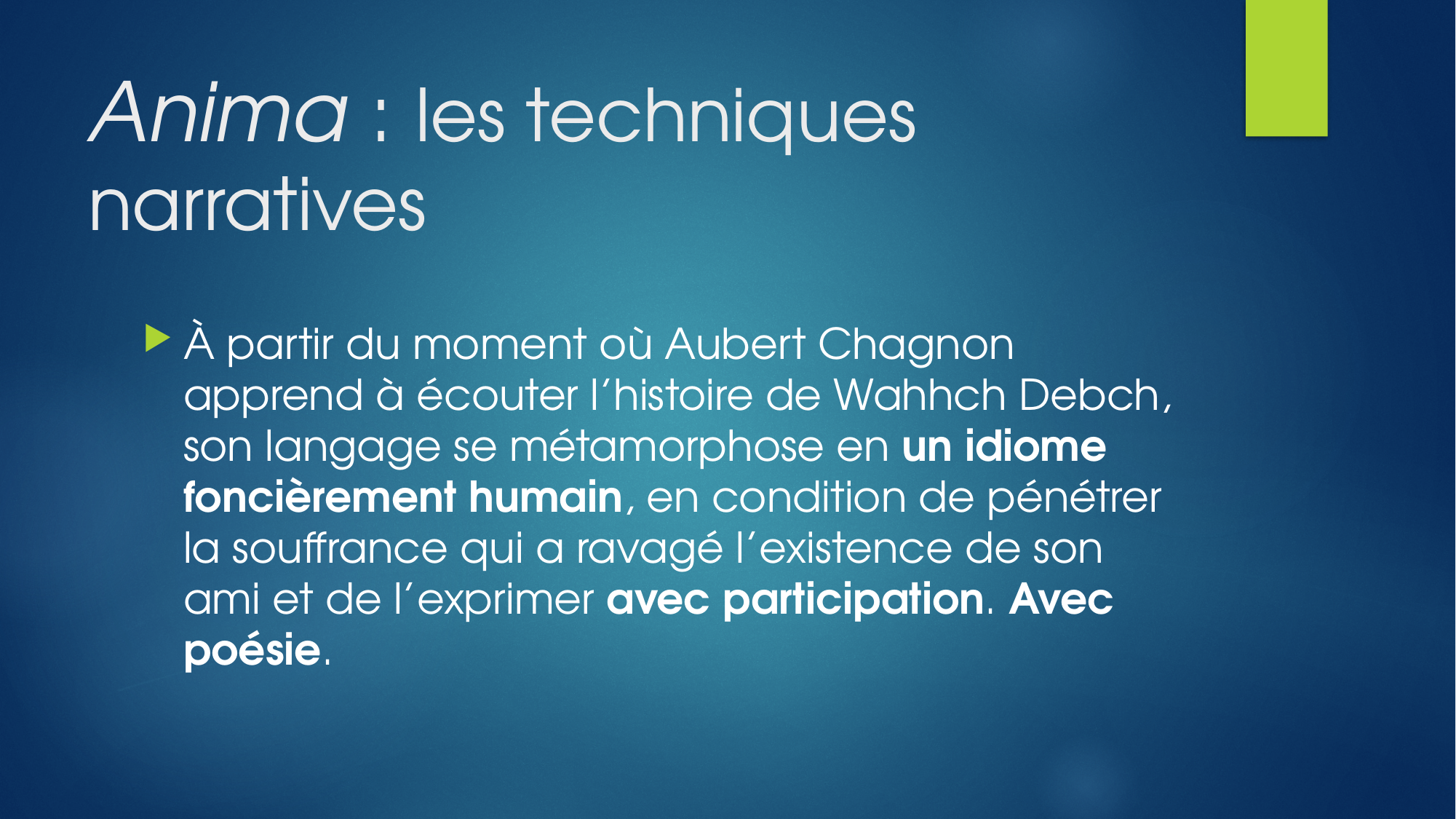

# Anima : les techniques narratives

À partir du moment où Aubert Chagnon apprend à écouter l’histoire de Wahhch Debch, son langage se métamorphose en un idiome foncièrement humain, en condition de pénétrer la souffrance qui a ravagé l’existence de son ami et de l’exprimer avec participation. Avec poésie.